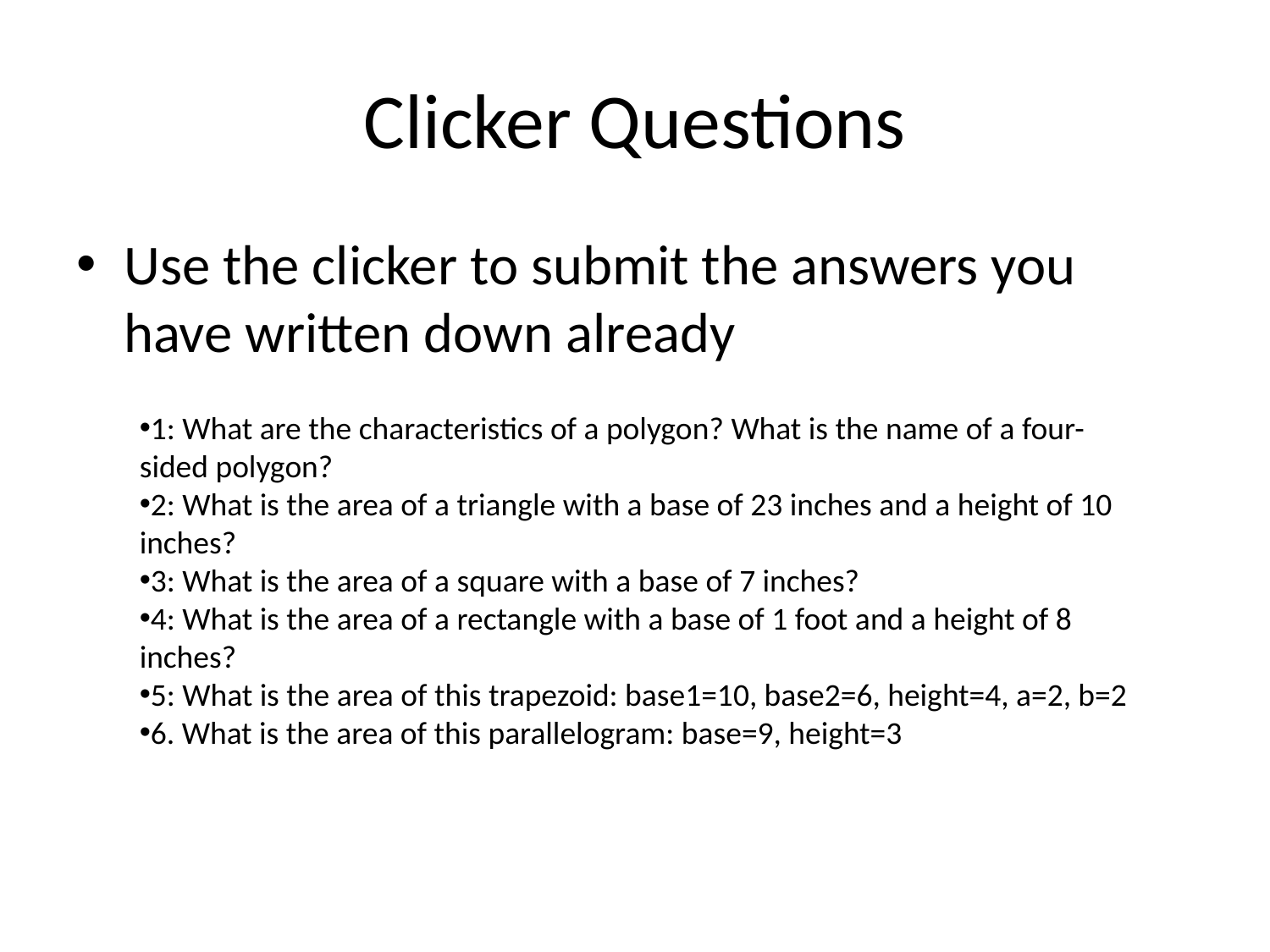

# Clicker Questions
Use the clicker to submit the answers you have written down already

1: What are the characteristics of a polygon? What is the name of a four-sided polygon?
2: What is the area of a triangle with a base of 23 inches and a height of 10 inches?
3: What is the area of a square with a base of 7 inches?
4: What is the area of a rectangle with a base of 1 foot and a height of 8 inches?
5: What is the area of this trapezoid: base1=10, base2=6, height=4, a=2, b=2
6. What is the area of this parallelogram: base=9, height=3